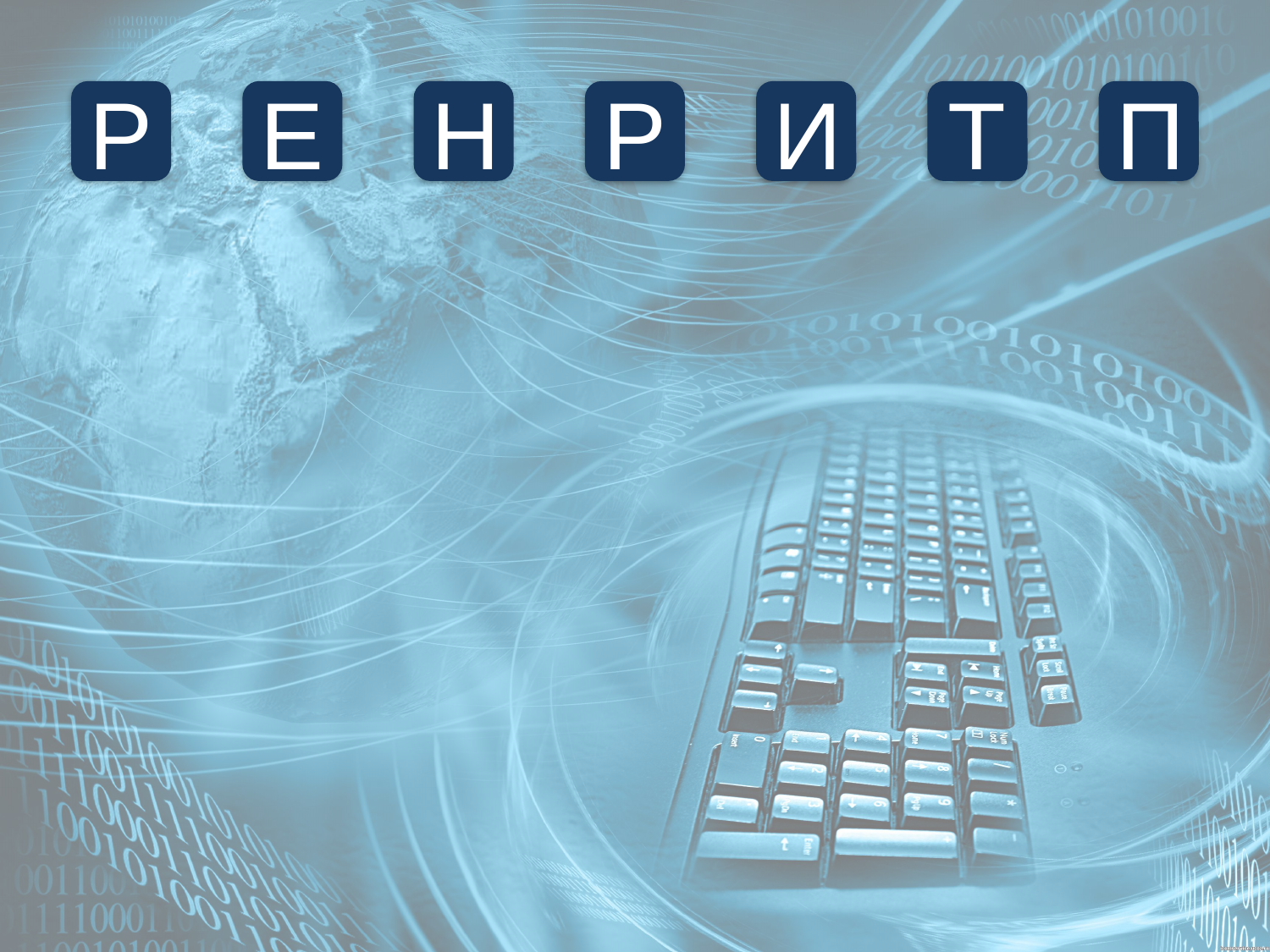

Р
Е
Н
Р
И
Т
П